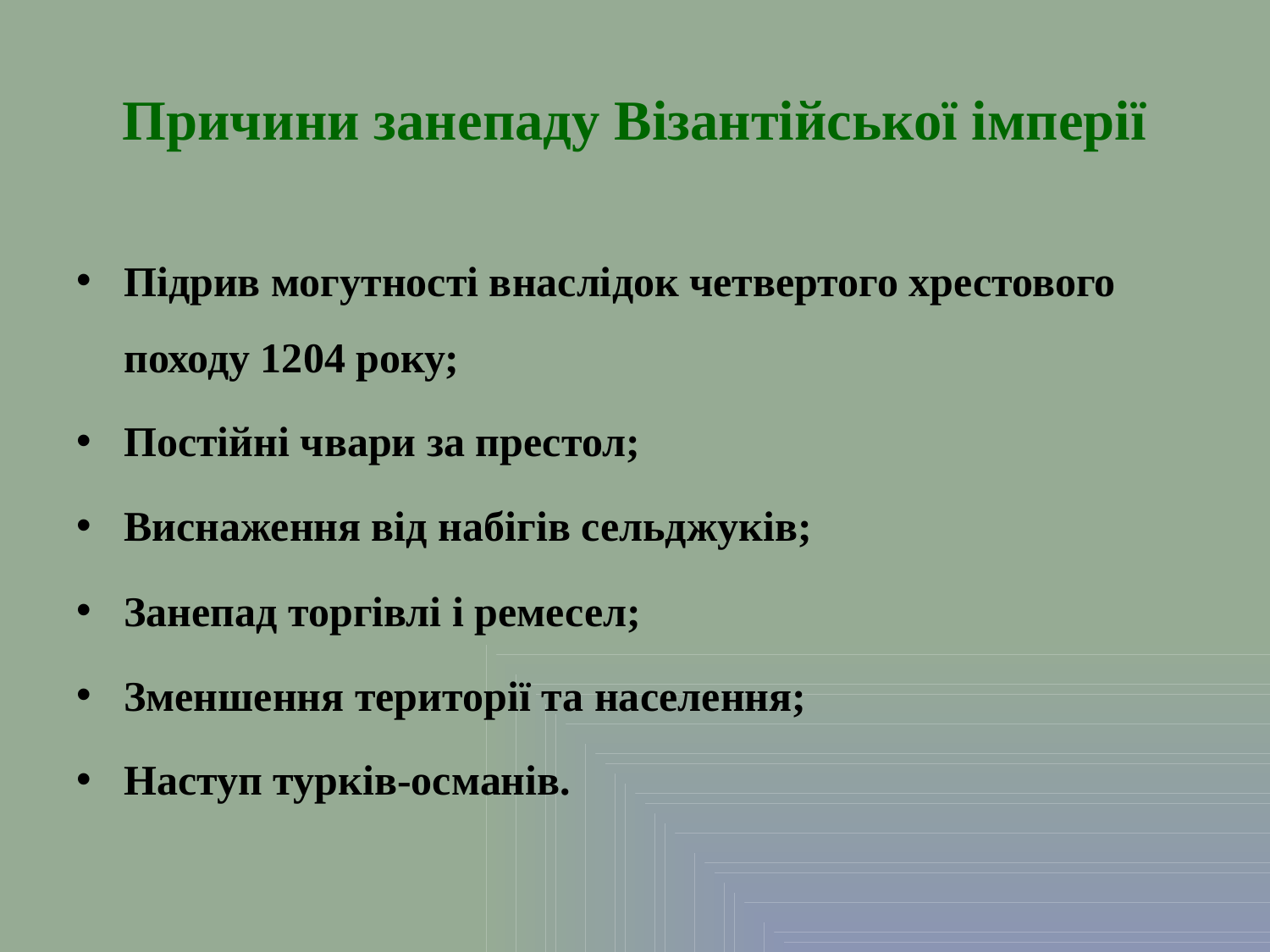

# Причини занепаду Візантійської імперії
Підрив могутності внаслідок четвертого хрестового походу 1204 року;
Постійні чвари за престол;
Виснаження від набігів сельджуків;
Занепад торгівлі і ремесел;
Зменшення території та населення;
Наступ турків-османів.